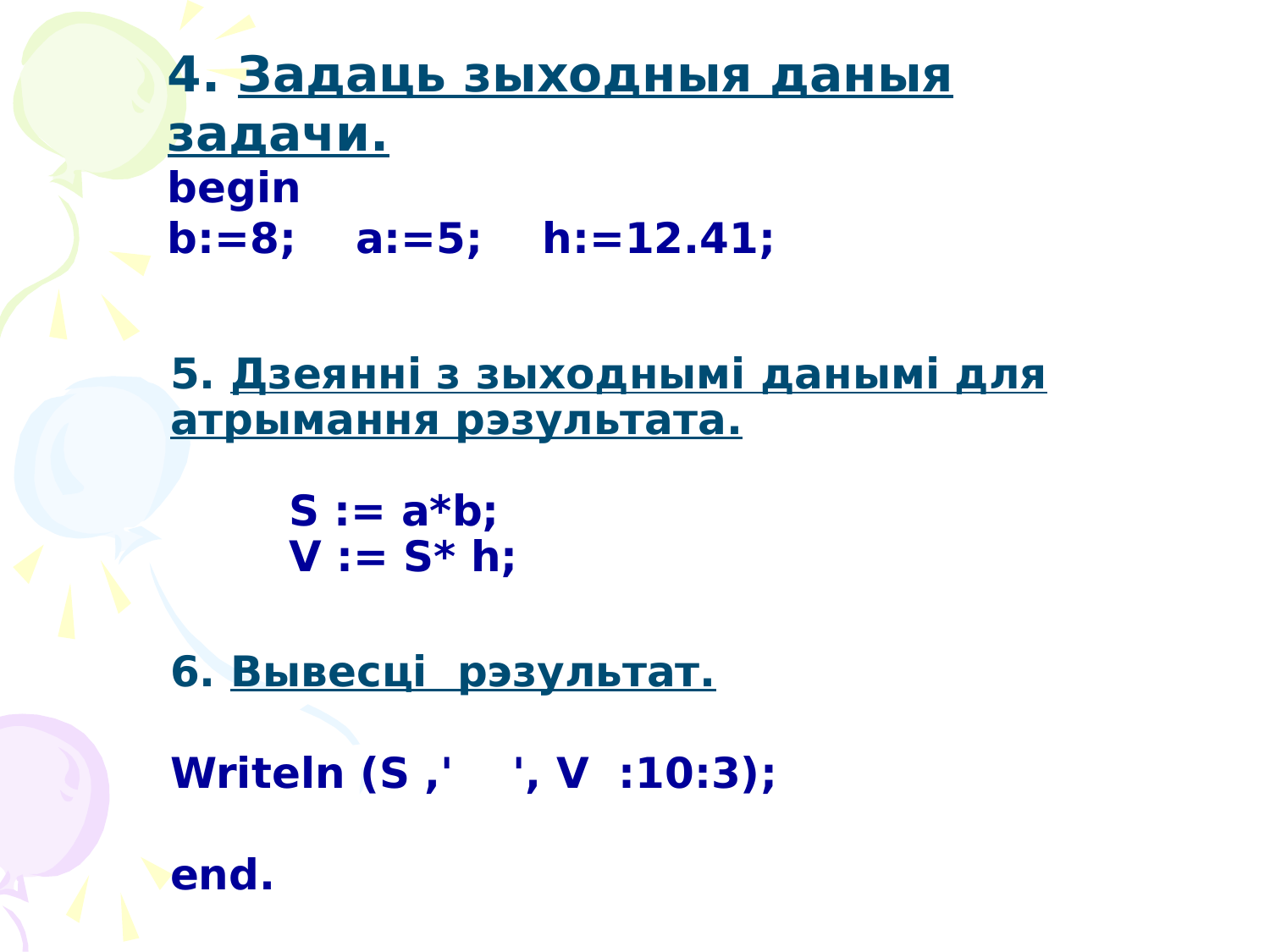

4. Задаць зыходныя даныя задачи.
begin
b:=8;    a:=5;    h:=12.41;
5. Дзеянні з зыходнымі данымі для атрымання рэзультата.

        S := a*b;
        V := S* h;
6. Вывесці  рэзультат.

Writeln (S ,'    ', V  :10:3);

end.